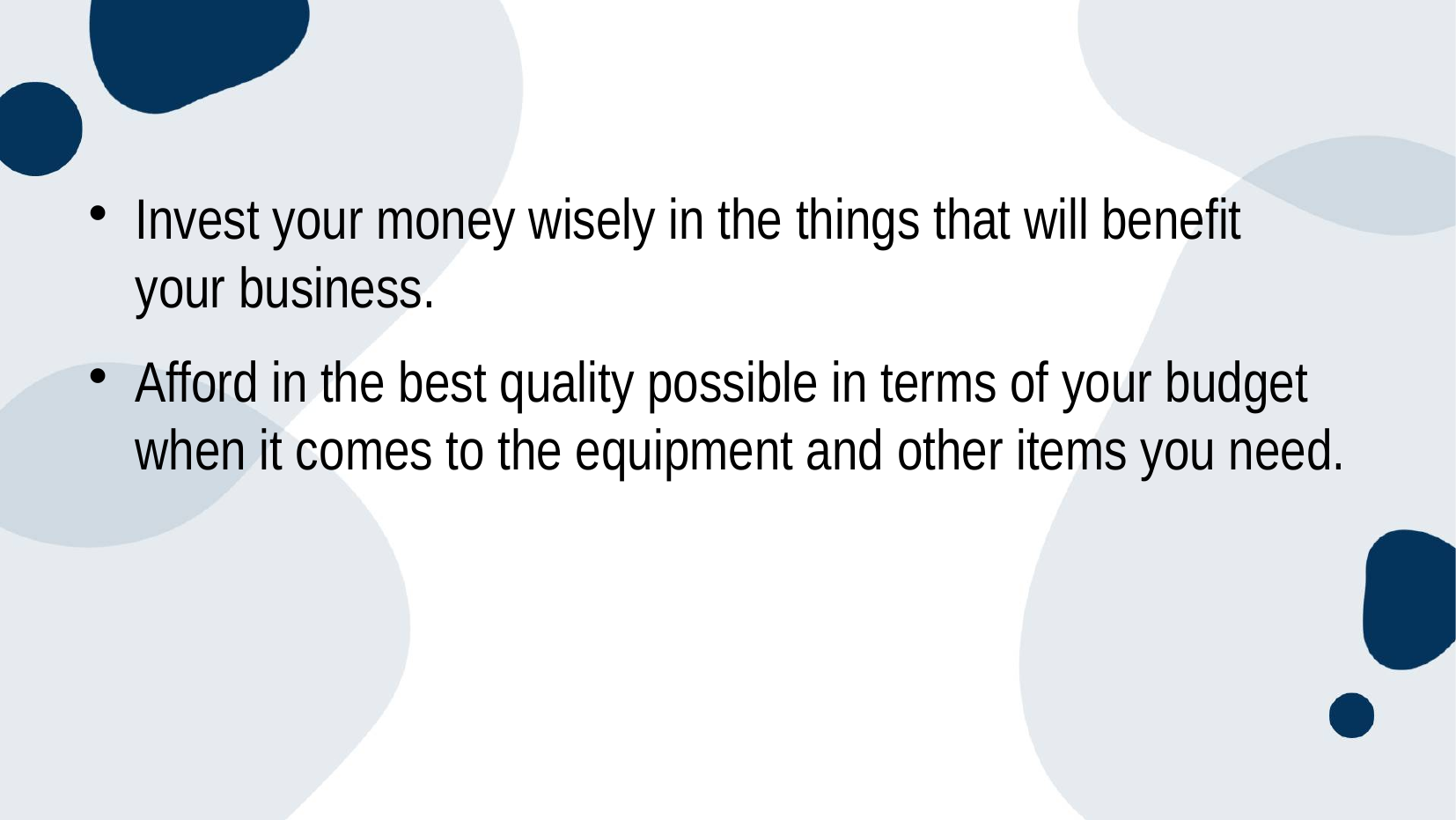

#
Invest your money wisely in the things that will benefit     your business.
Afford in the best quality possible in terms of your budget when it comes to the equipment and other items you need.